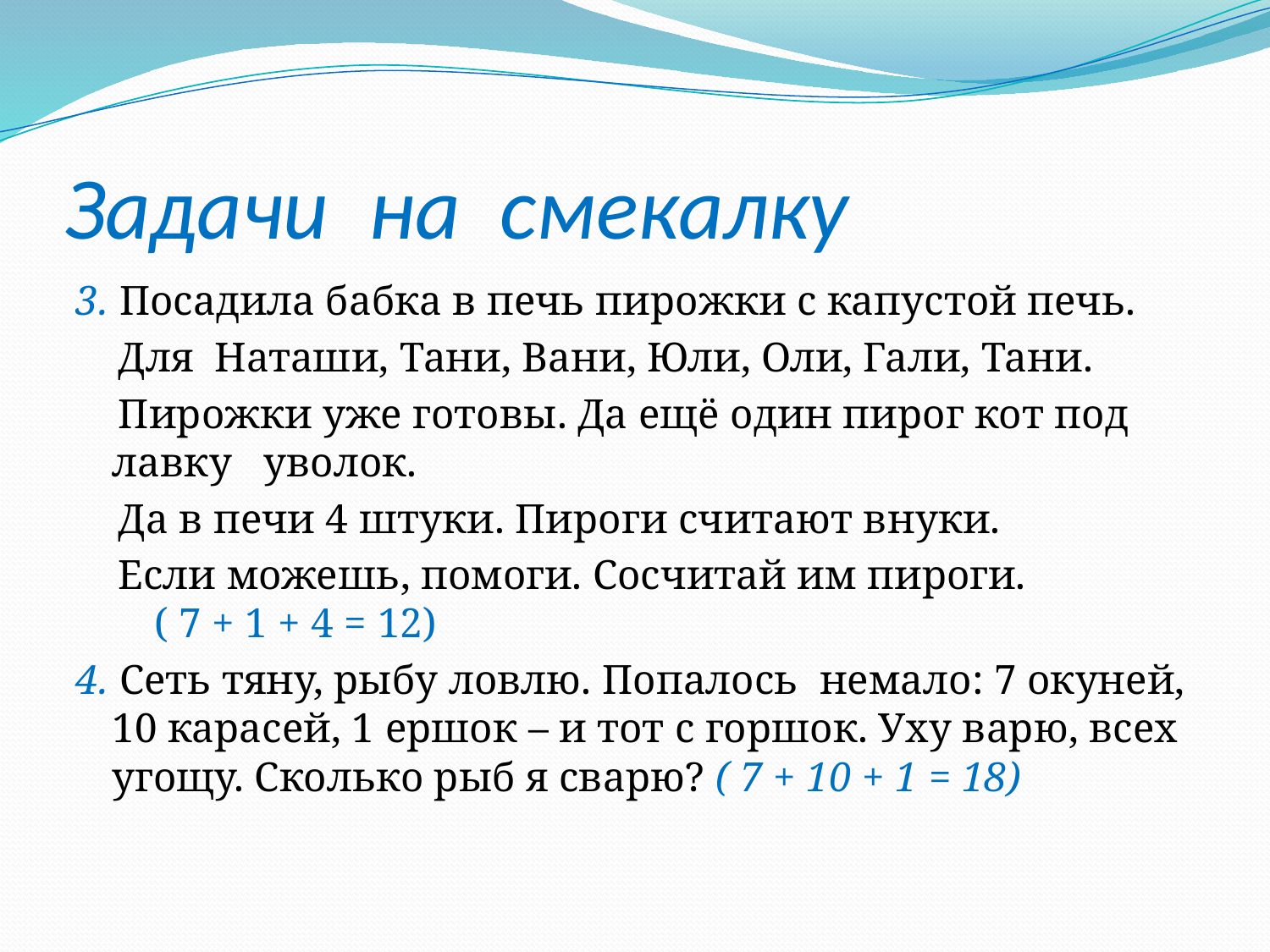

# Задачи  на  смекалку
3. Посадила бабка в печь пирожки с капустой печь.
    Для  Наташи, Тани, Вани, Юли, Оли, Гали, Тани.
    Пирожки уже готовы. Да ещё один пирог кот под лавку   уволок.
    Да в печи 4 штуки. Пироги считают внуки.
    Если можешь, помоги. Сосчитай им пироги.                    ( 7 + 1 + 4 = 12)
4. Сеть тяну, рыбу ловлю. Попалось  немало: 7 окуней, 10 карасей, 1 ершок – и тот с горшок. Уху варю, всех угощу. Сколько рыб я сварю? ( 7 + 10 + 1 = 18)